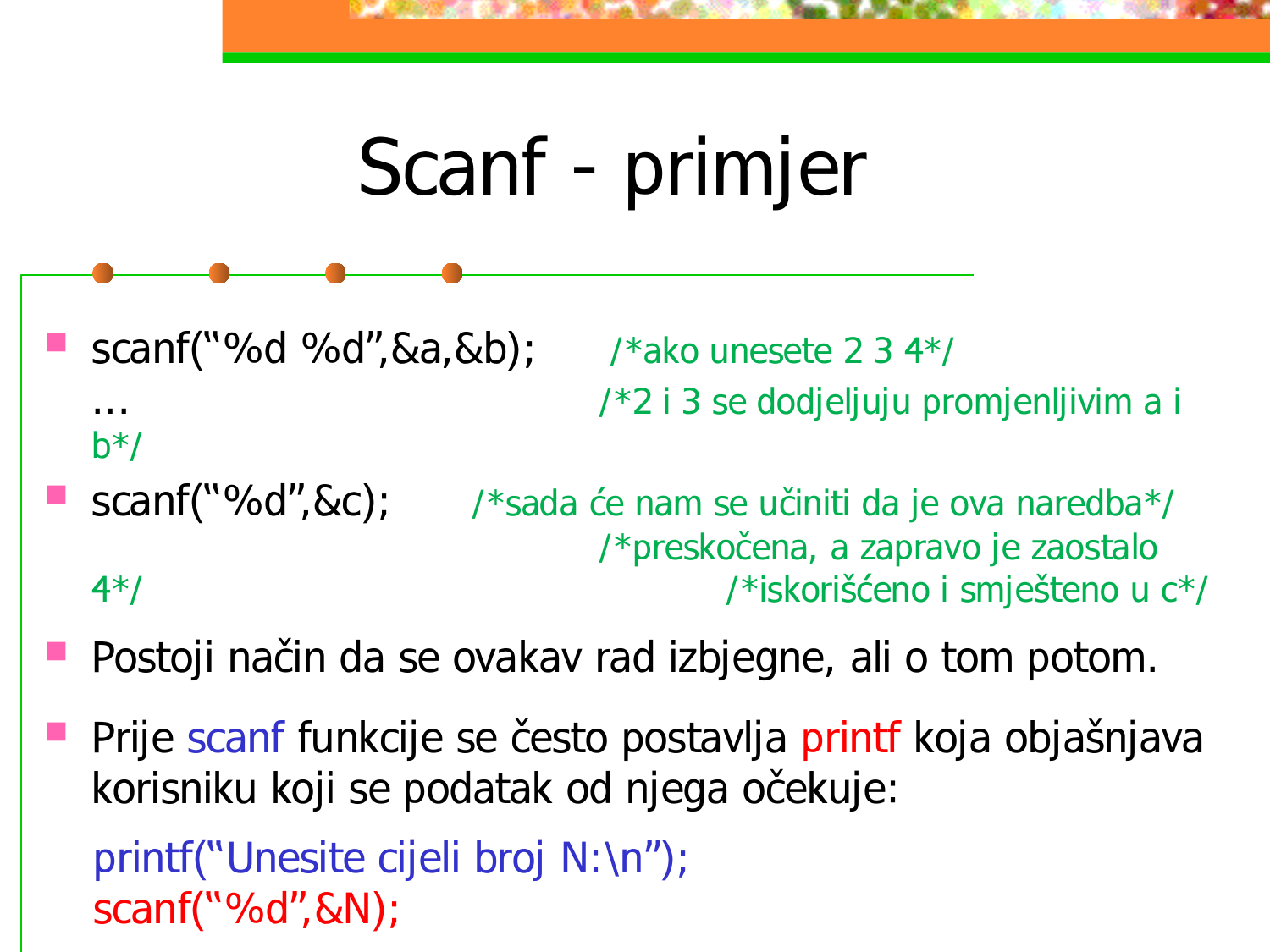

# Scanf - primjer
scanf(“%d %d”,&a,&b);	 /*ako unesete 2 3 4*/
...				/*2 i 3 se dodjeljuju promjenljivim a i b*/
scanf(“%d”,&c);	/*sada će nam se učiniti da je ova naredba*/ 				/*preskočena, a zapravo je zaostalo 4*/ 					/*iskorišćeno i smješteno u c*/
Postoji način da se ovakav rad izbjegne, ali o tom potom.
Prije scanf funkcije se često postavlja printf koja objašnjava korisniku koji se podatak od njega očekuje:
printf(“Unesite cijeli broj N:\n”);
scanf(“%d”,&N);